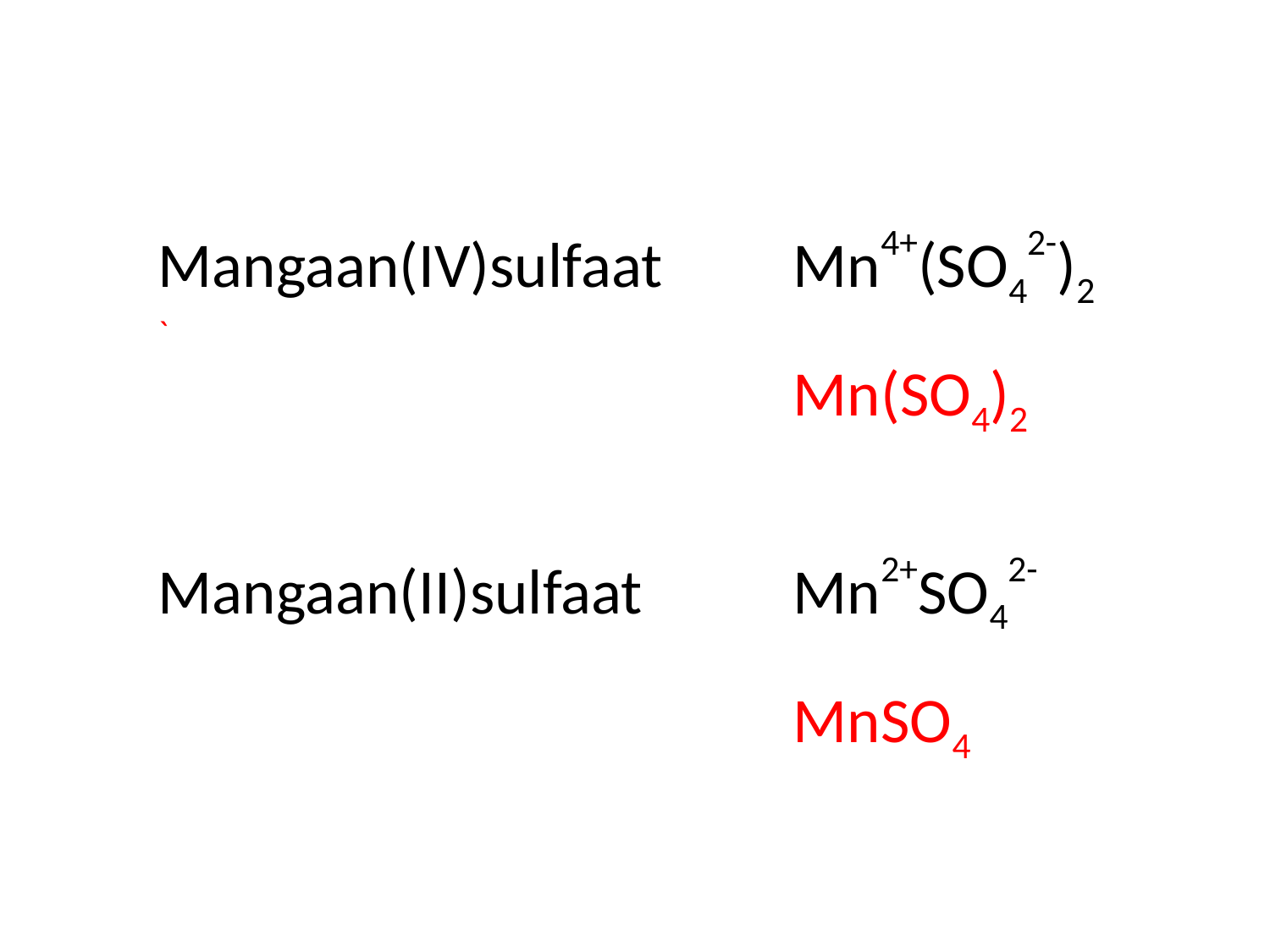

Mangaan(IV)sulfaat      	Mn4+(SO42-)2
`
                                          	Mn(SO4)2

Mangaan(II)sulfaat       	Mn2+SO42-

					MnSO4